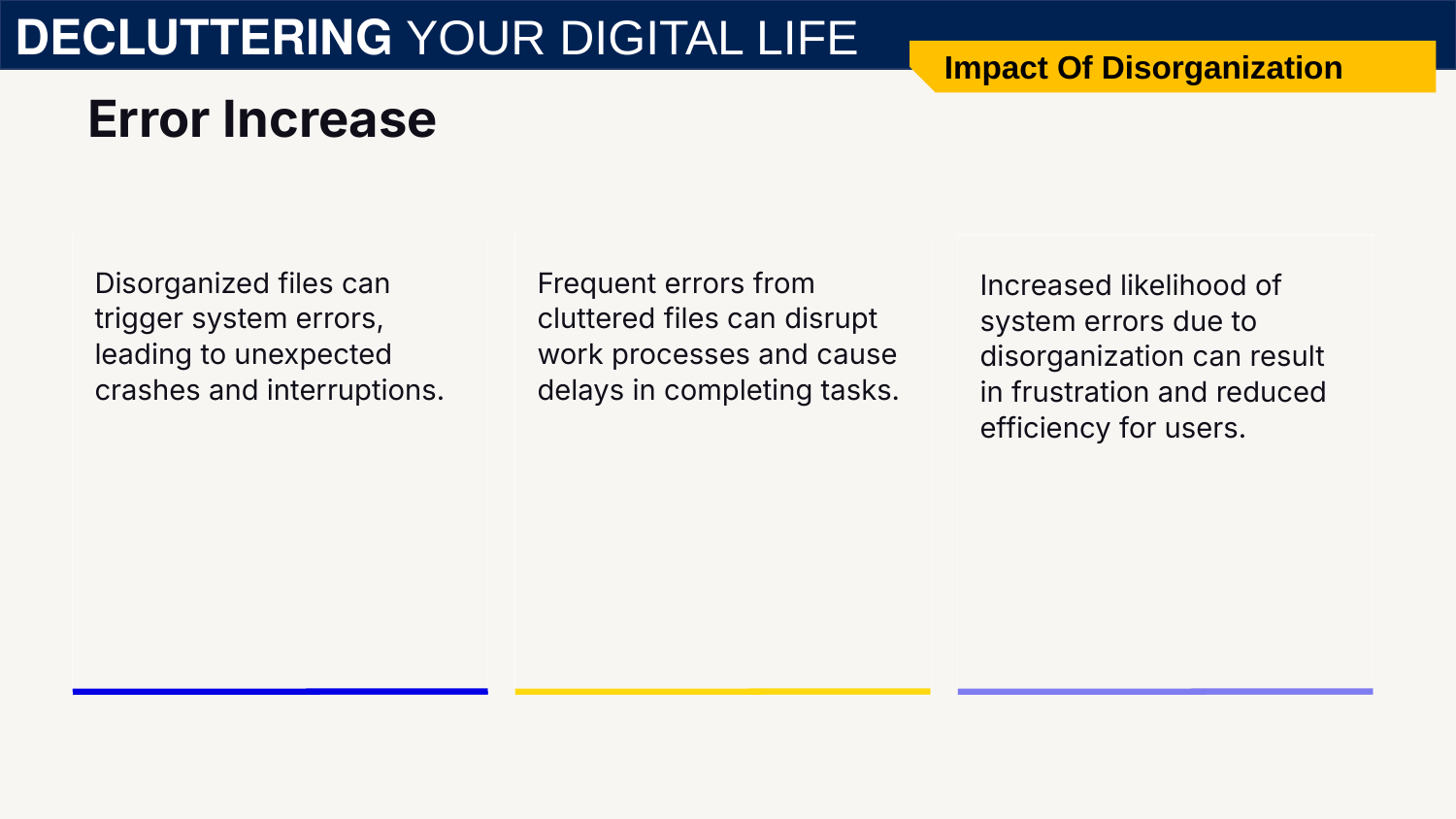

DECLUTTERING YOUR DIGITAL LIFE
Impact Of Disorganization

# Error Increase
Disorganized files can trigger system errors, leading to unexpected crashes and interruptions.
Frequent errors from cluttered files can disrupt work processes and cause delays in completing tasks.
Increased likelihood of system errors due to disorganization can result in frustration and reduced efficiency for users.